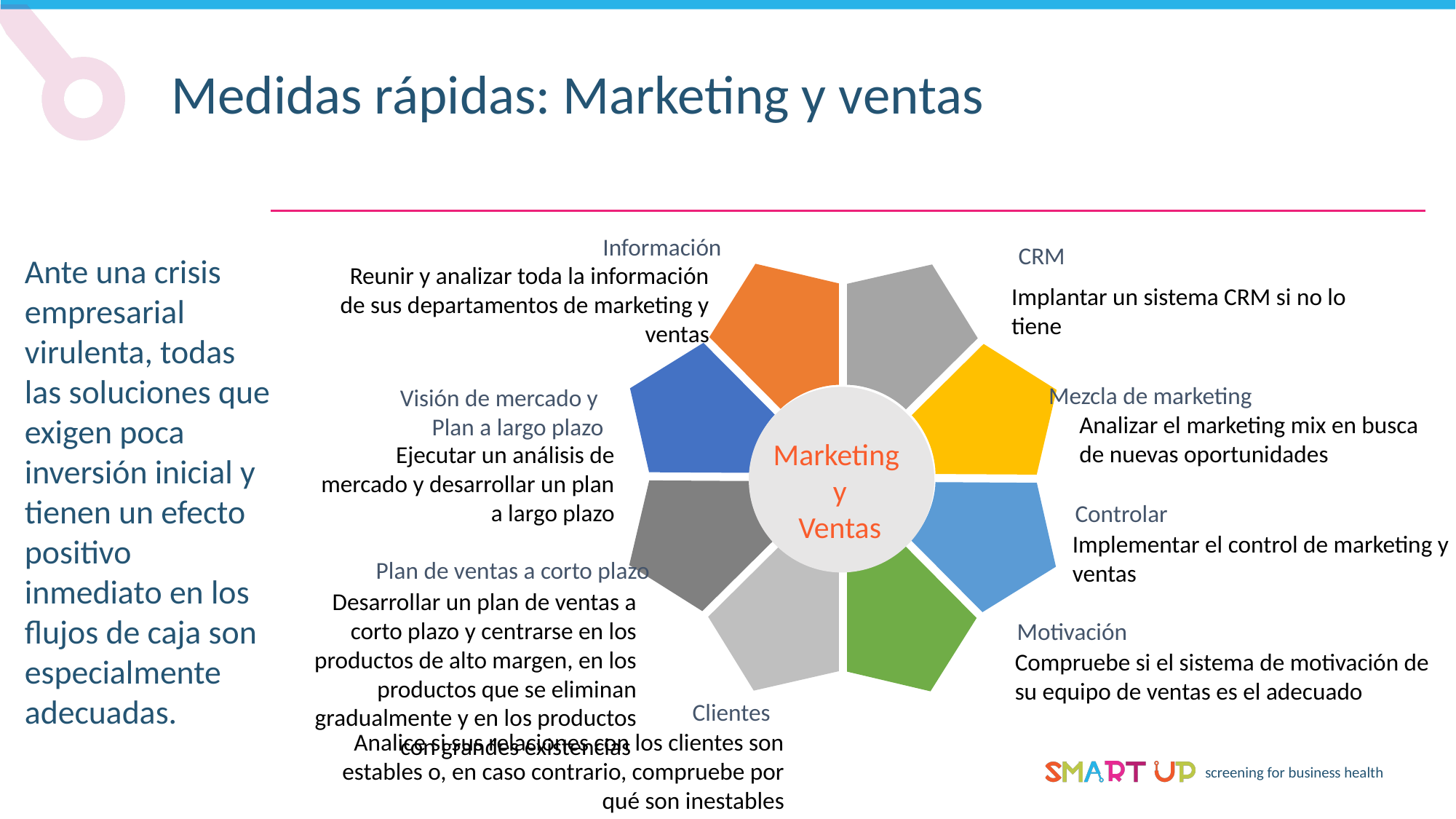

Medidas rápidas: Marketing y ventas
Información
CRM
Ante una crisis empresarial virulenta, todas las soluciones que exigen poca inversión inicial y tienen un efecto positivo inmediato en los flujos de caja son especialmente adecuadas.
Reunir y analizar toda la información de sus departamentos de marketing y ventas

Implantar un sistema CRM si no lo tiene

Mezcla de marketing
Visión de mercado y
Plan a largo plazo

Analizar el marketing mix en busca de nuevas oportunidades
Marketing
y
Ventas
Ejecutar un análisis de mercado y desarrollar un plan a largo plazo

Controlar
Implementar el control de marketing y ventas
Plan de ventas a corto plazo

Desarrollar un plan de ventas a corto plazo y centrarse en los productos de alto margen, en los productos que se eliminan gradualmente y en los productos con grandes existencias
Motivación
Compruebe si el sistema de motivación de su equipo de ventas es el adecuado
Clientes
Analice si sus relaciones con los clientes son estables o, en caso contrario, compruebe por qué son inestables